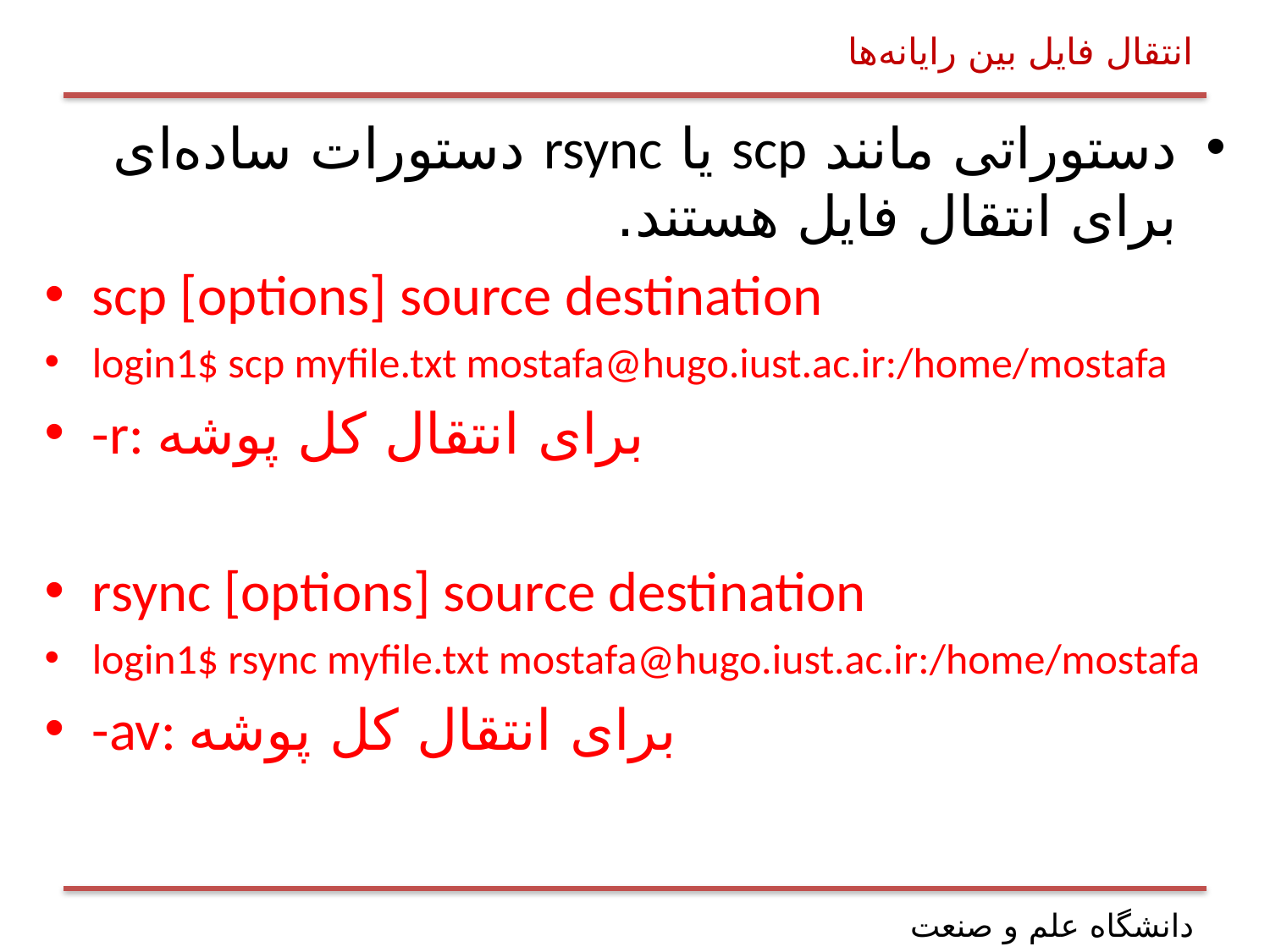

# انتقال فایل بین رایانه‌ها
دستوراتی مانند scp یا rsync دستورات ساده‌ای برای انتقال فایل هستند.
scp [options] source destination
login1$ scp myfile.txt mostafa@hugo.iust.ac.ir:/home/mostafa
-r: برای انتقال کل پوشه

rsync [options] source destination
login1$ rsync myfile.txt mostafa@hugo.iust.ac.ir:/home/mostafa
-av: برای انتقال کل پوشه